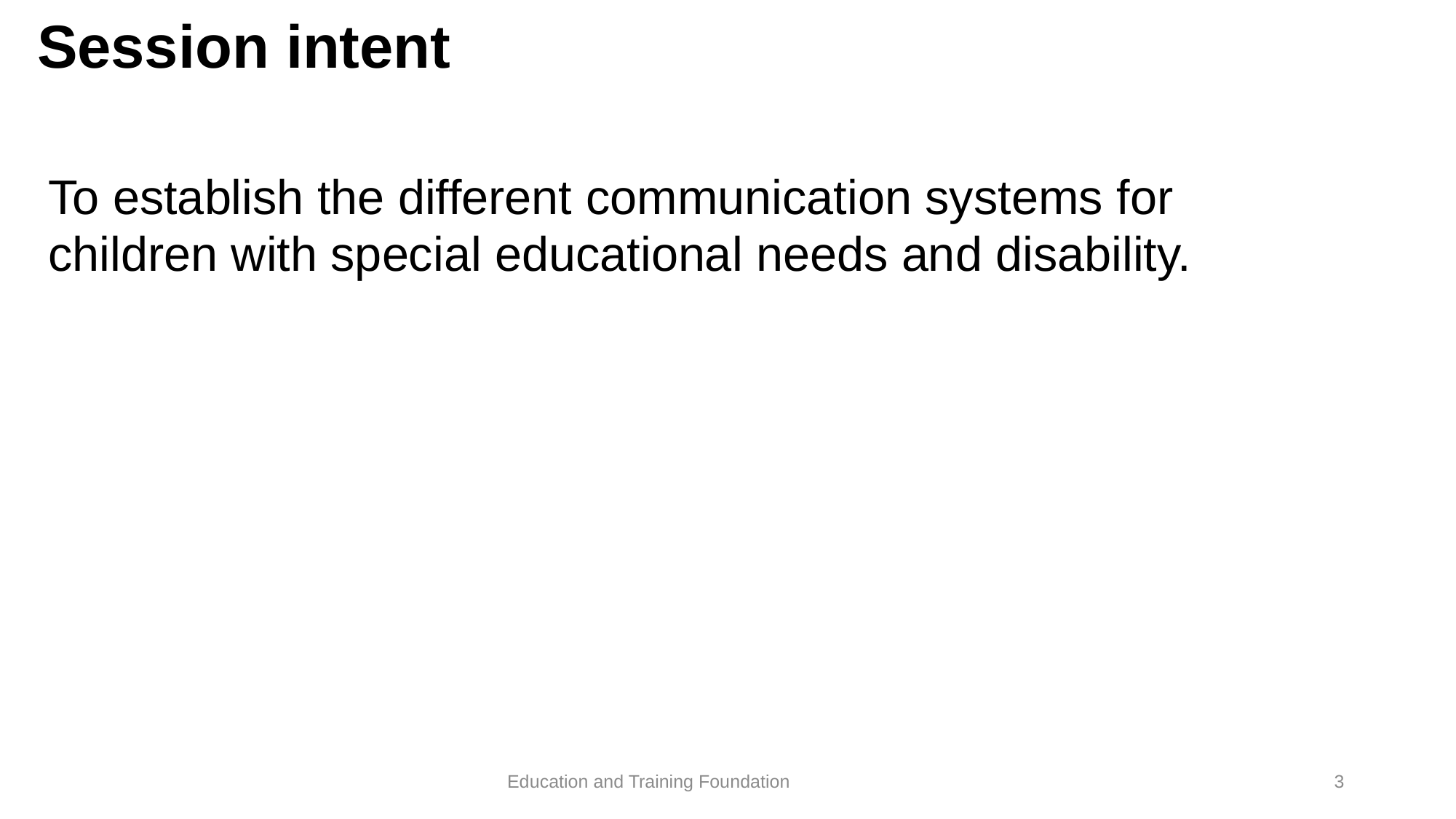

# Session intent
To establish the different communication systems for children with special educational needs and disability.

3
Education and Training Foundation